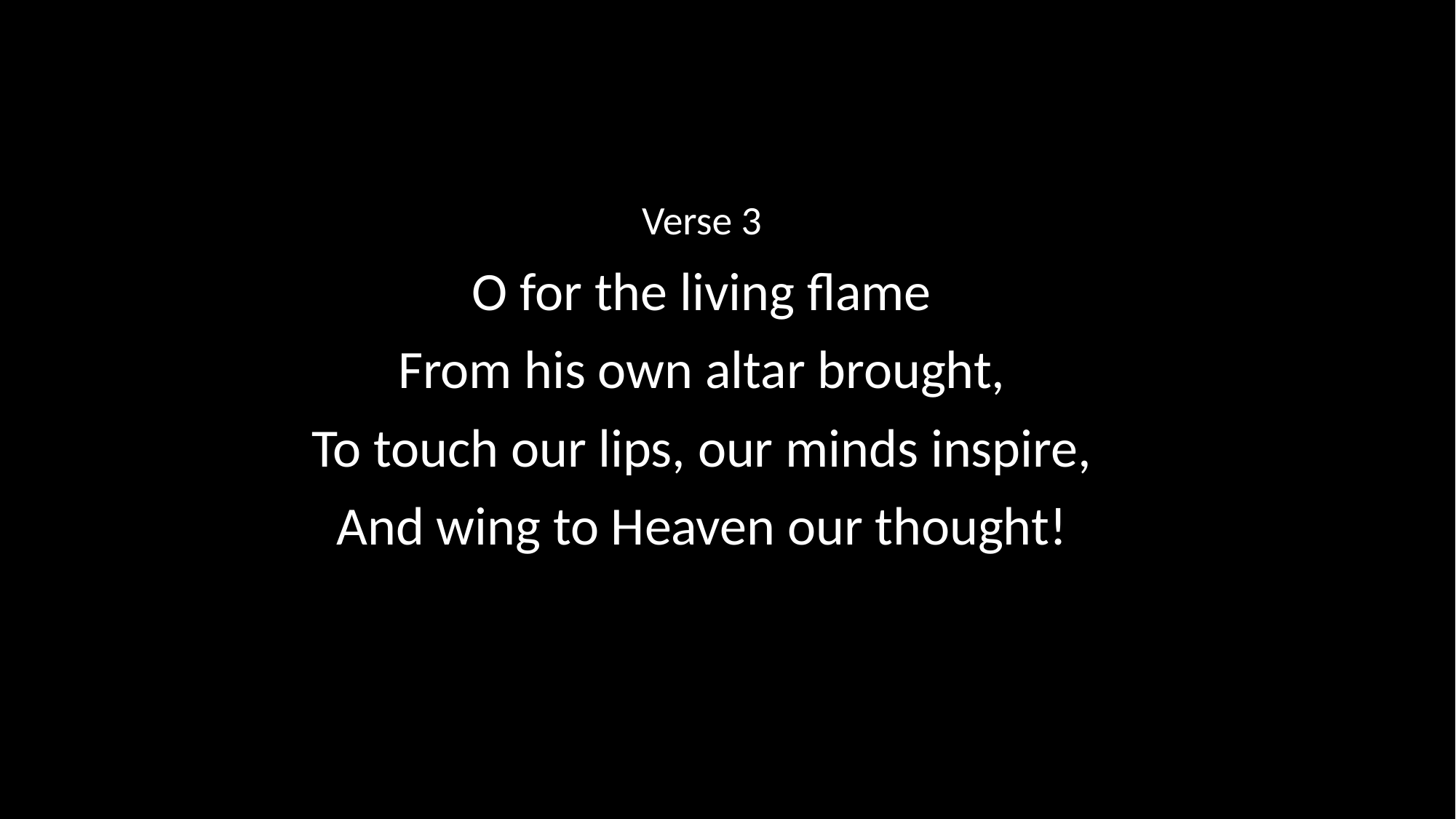

Verse 3
O for the living flame
From his own altar brought,
To touch our lips, our minds inspire,
And wing to Heaven our thought!